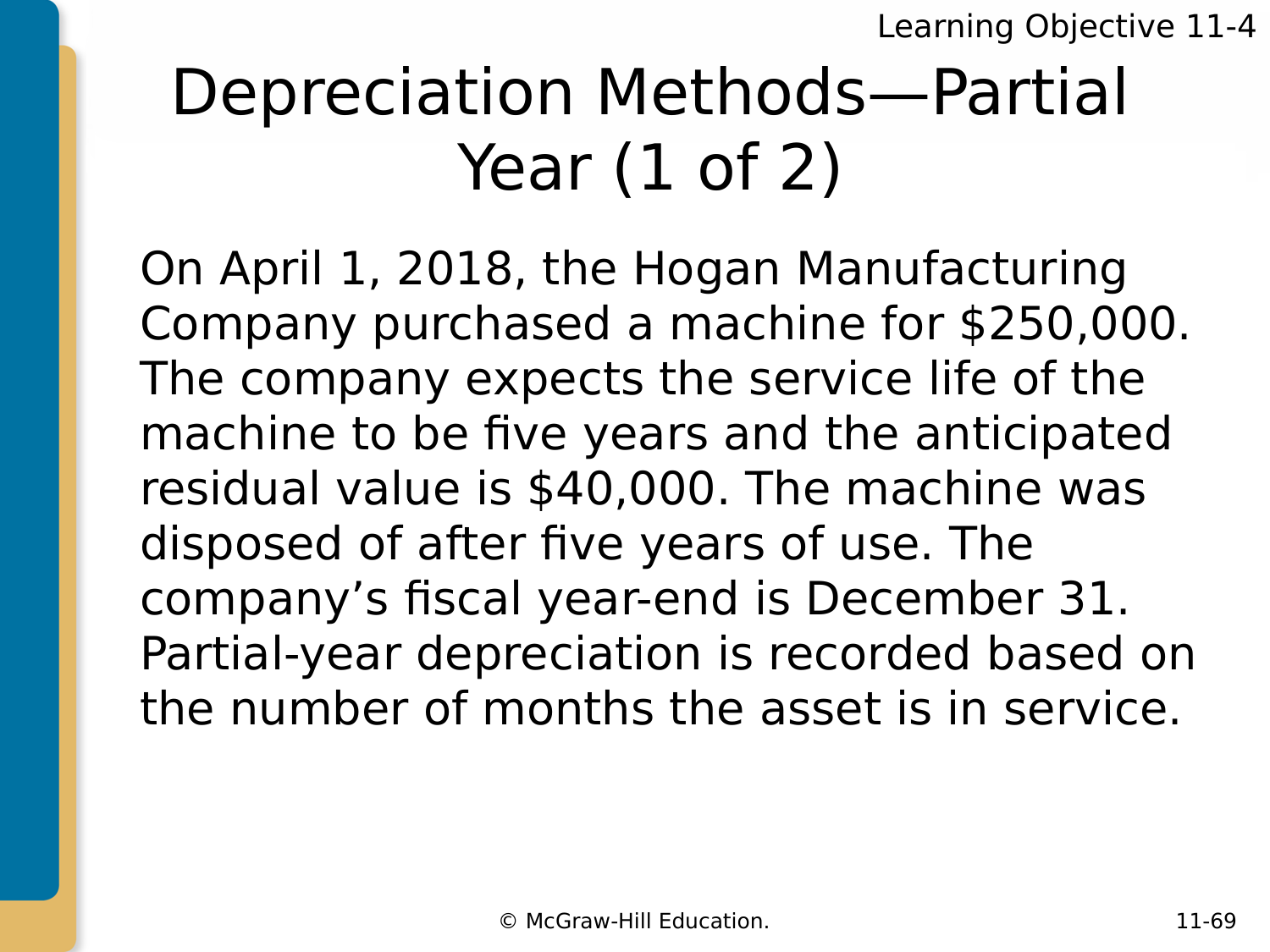

Learning Objective 11-4
# Depreciation Methods—Partial Year (1 of 2)
On April 1, 2018, the Hogan Manufacturing Company purchased a machine for $250,000. The company expects the service life of the machine to be five years and the anticipated residual value is $40,000. The machine was disposed of after five years of use. The company’s fiscal year-end is December 31. Partial-year depreciation is recorded based on the number of months the asset is in service.